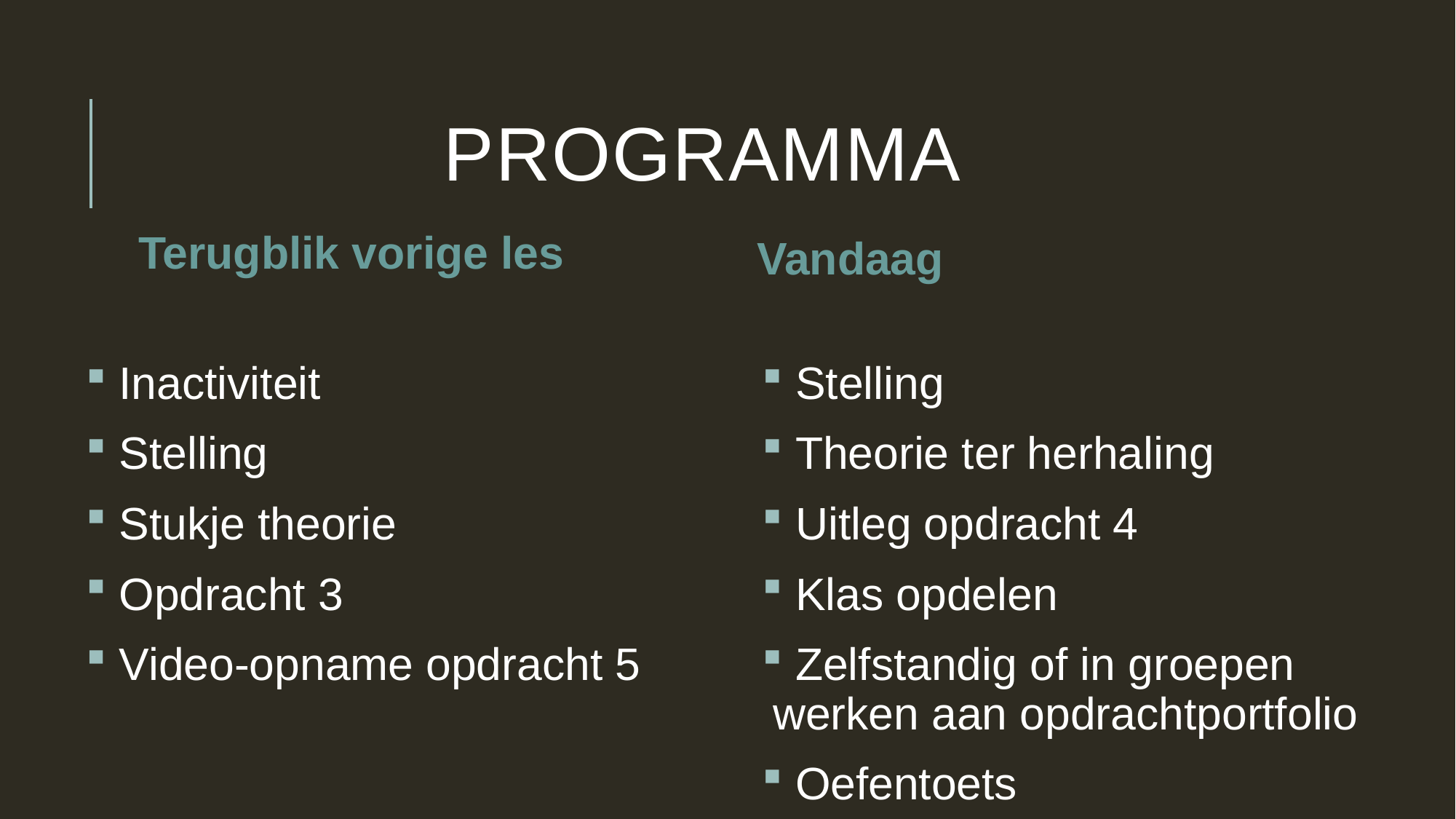

# Programma
Vandaag
Terugblik vorige les

 Inactiviteit
 Stelling
 Stukje theorie
 Opdracht 3
 Video-opname opdracht 5
 Stelling
 Theorie ter herhaling
 Uitleg opdracht 4
 Klas opdelen
 Zelfstandig of in groepen werken aan opdrachtportfolio
 Oefentoets